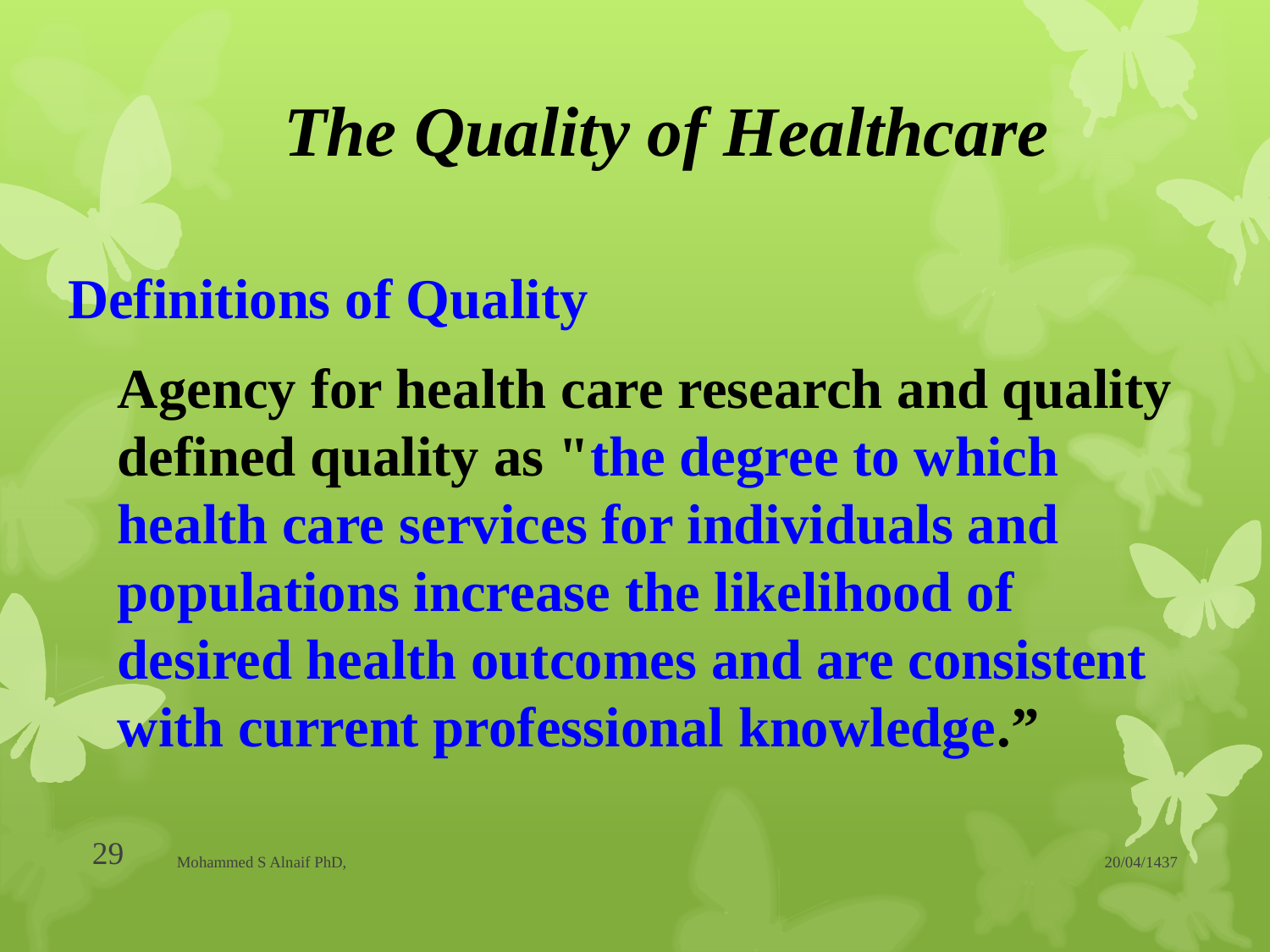

# The Quality of Healthcare
Definitions of Quality
Agency for health care research and quality defined quality as "the degree to which health care services for individuals and populations increase the likelihood of desired health outcomes and are consistent with current professional knowledge.”

29
Mohammed S Alnaif PhD,
20/04/1437